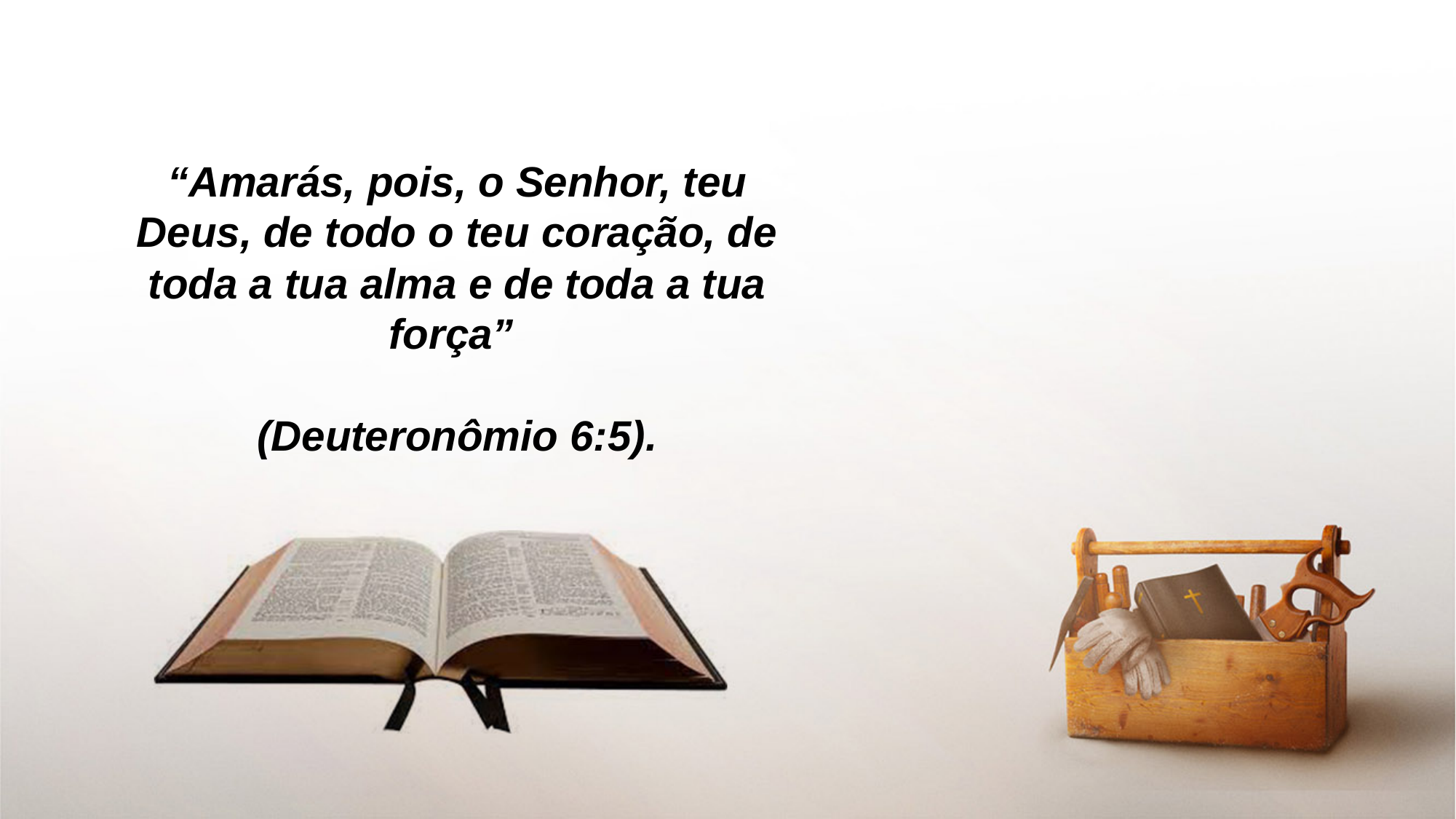

“Amarás, pois, o Senhor, teu Deus, de todo o teu coração, de toda a tua alma e de toda a tua força”

(Deuteronômio 6:5).